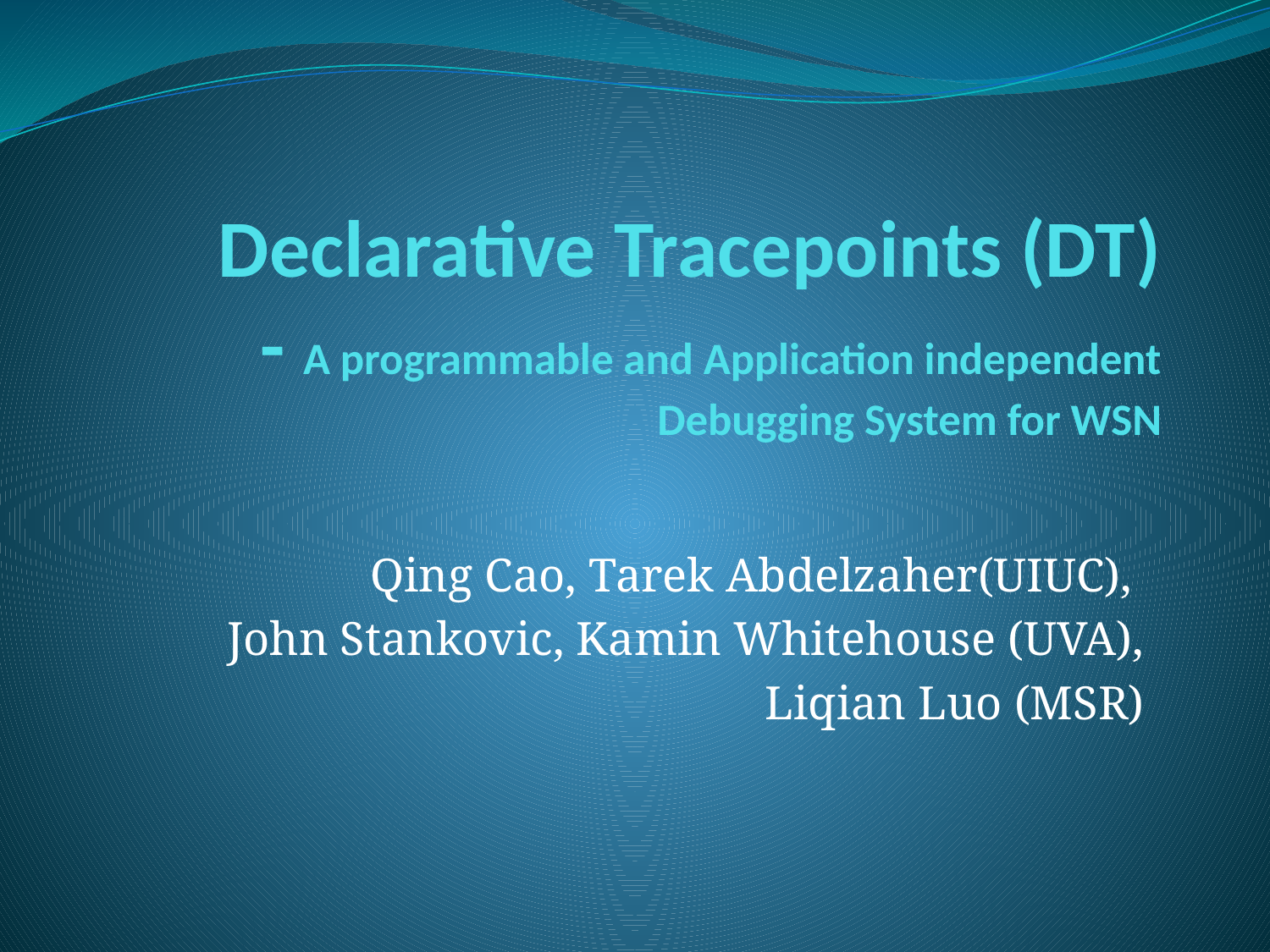

# Declarative Tracepoints (DT) - A programmable and Application independent Debugging System for WSN
Qing Cao, Tarek Abdelzaher(UIUC),
John Stankovic, Kamin Whitehouse (UVA),
Liqian Luo (MSR)